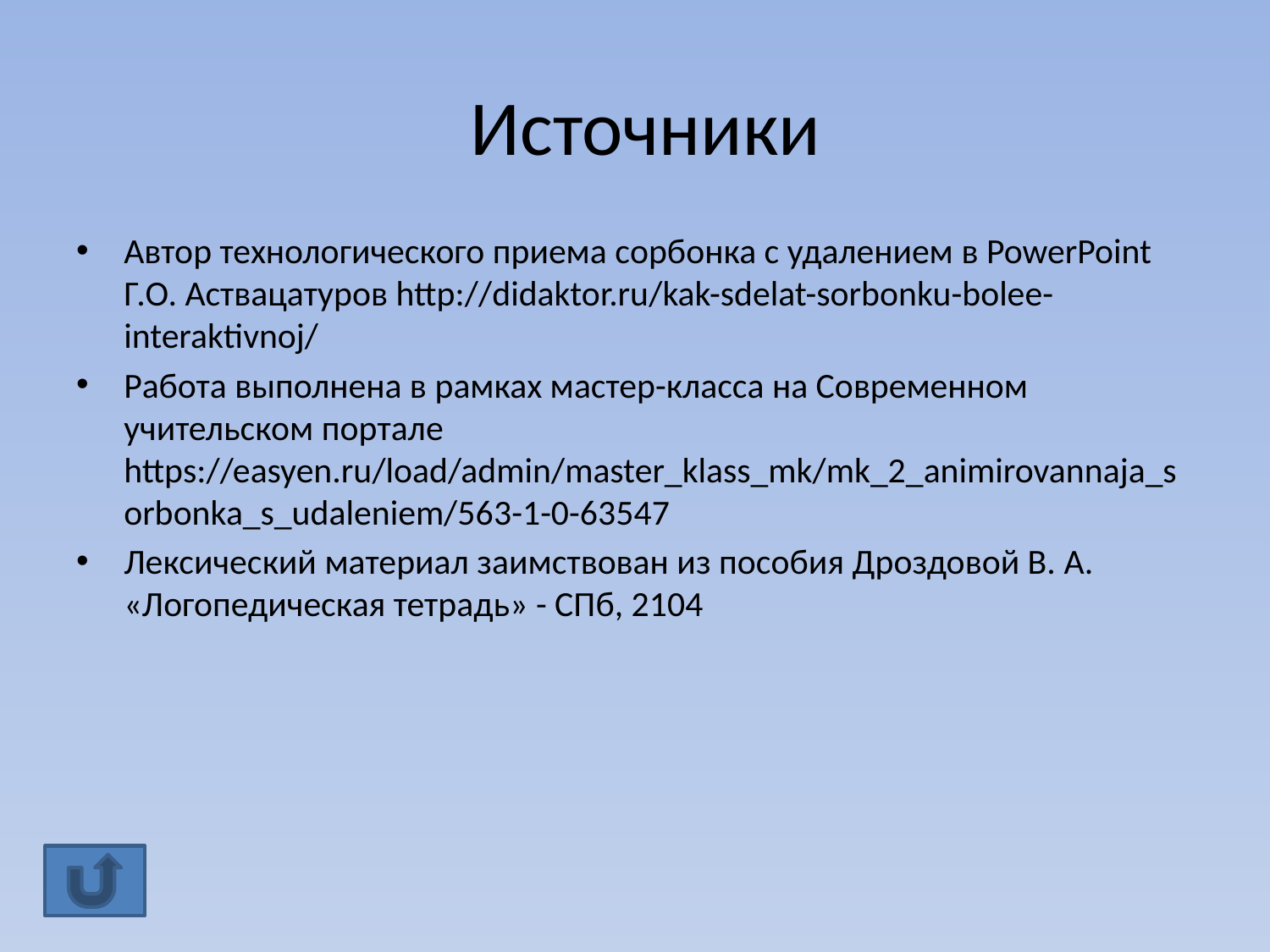

# Источники
Автор технологического приема сорбонка с удалением в PowerPoint Г.О. Аствацатуров http://didaktor.ru/kak-sdelat-sorbonku-bolee-interaktivnoj/
Работа выполнена в рамках мастер-класса на Современном учительском портале https://easyen.ru/load/admin/master_klass_mk/mk_2_animirovannaja_sorbonka_s_udaleniem/563-1-0-63547
Лексический материал заимствован из пособия Дроздовой В. А. «Логопедическая тетрадь» - СПб, 2104